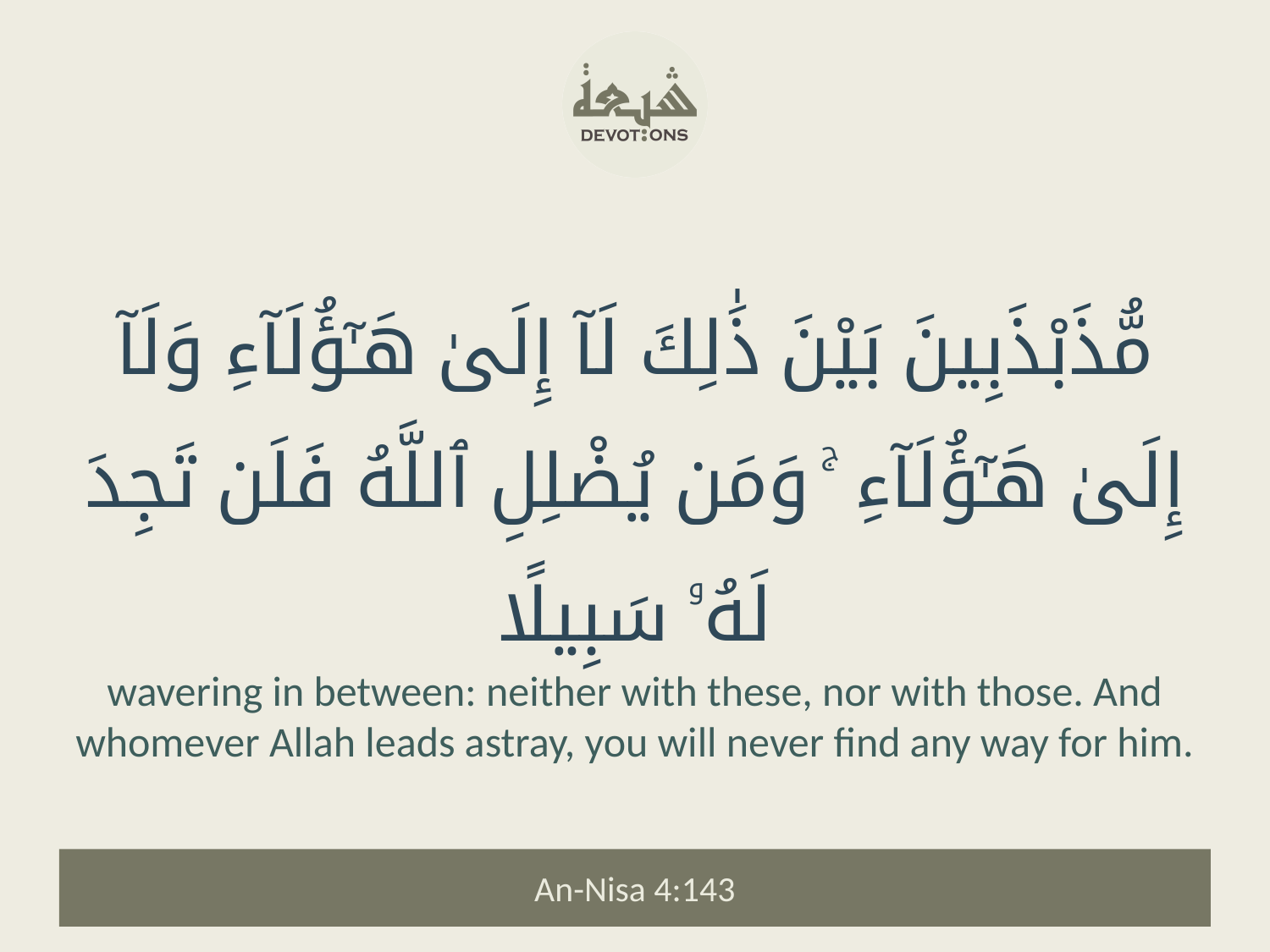

مُّذَبْذَبِينَ بَيْنَ ذَٰلِكَ لَآ إِلَىٰ هَـٰٓؤُلَآءِ وَلَآ إِلَىٰ هَـٰٓؤُلَآءِ ۚ وَمَن يُضْلِلِ ٱللَّهُ فَلَن تَجِدَ لَهُۥ سَبِيلًا
wavering in between: neither with these, nor with those. And whomever Allah leads astray, you will never find any way for him.
An-Nisa 4:143